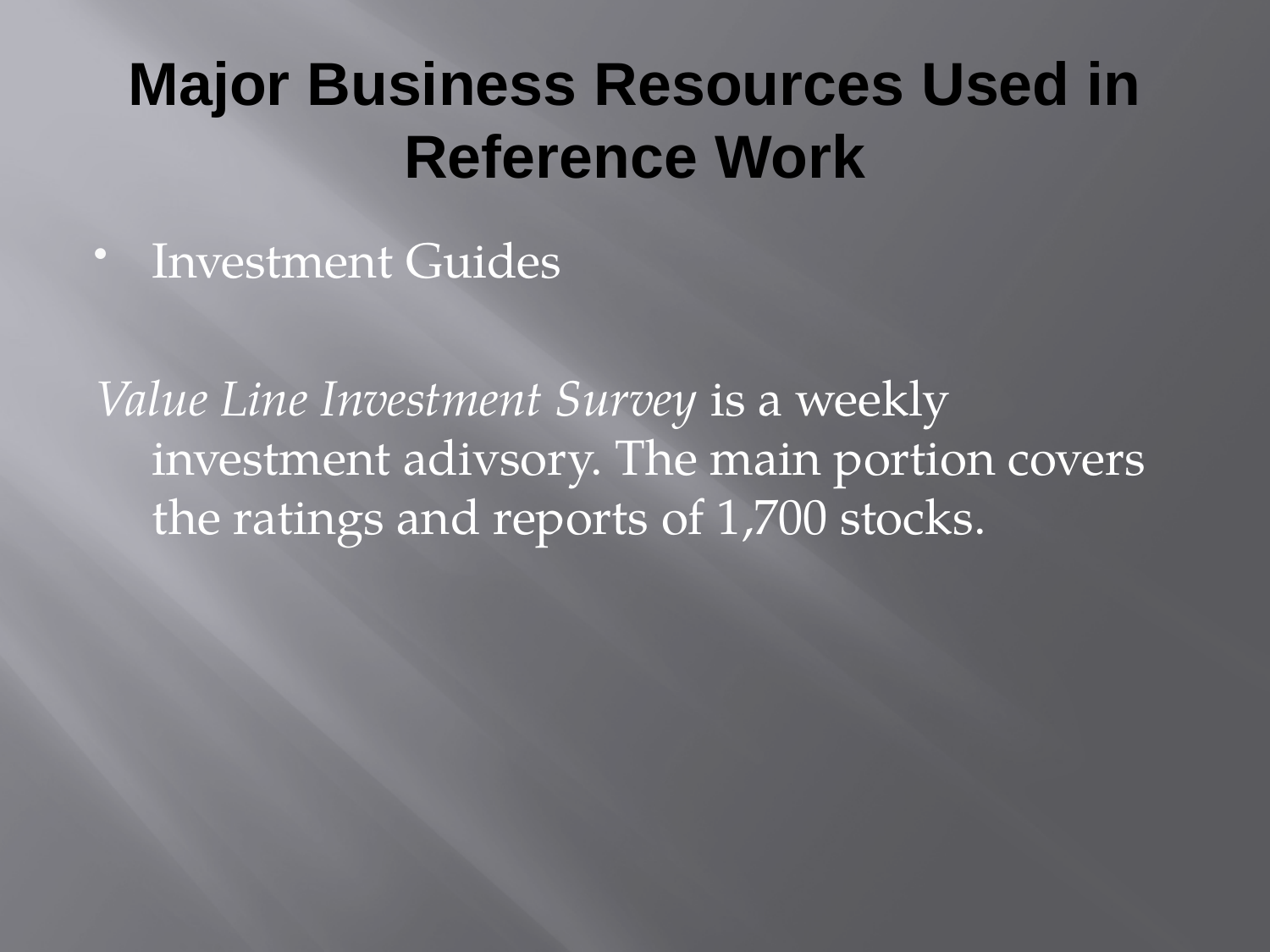

# Major Business Resources Used in Reference Work
Investment Guides

Value Line Investment Survey is a weekly investment adivsory. The main portion covers the ratings and reports of 1,700 stocks.